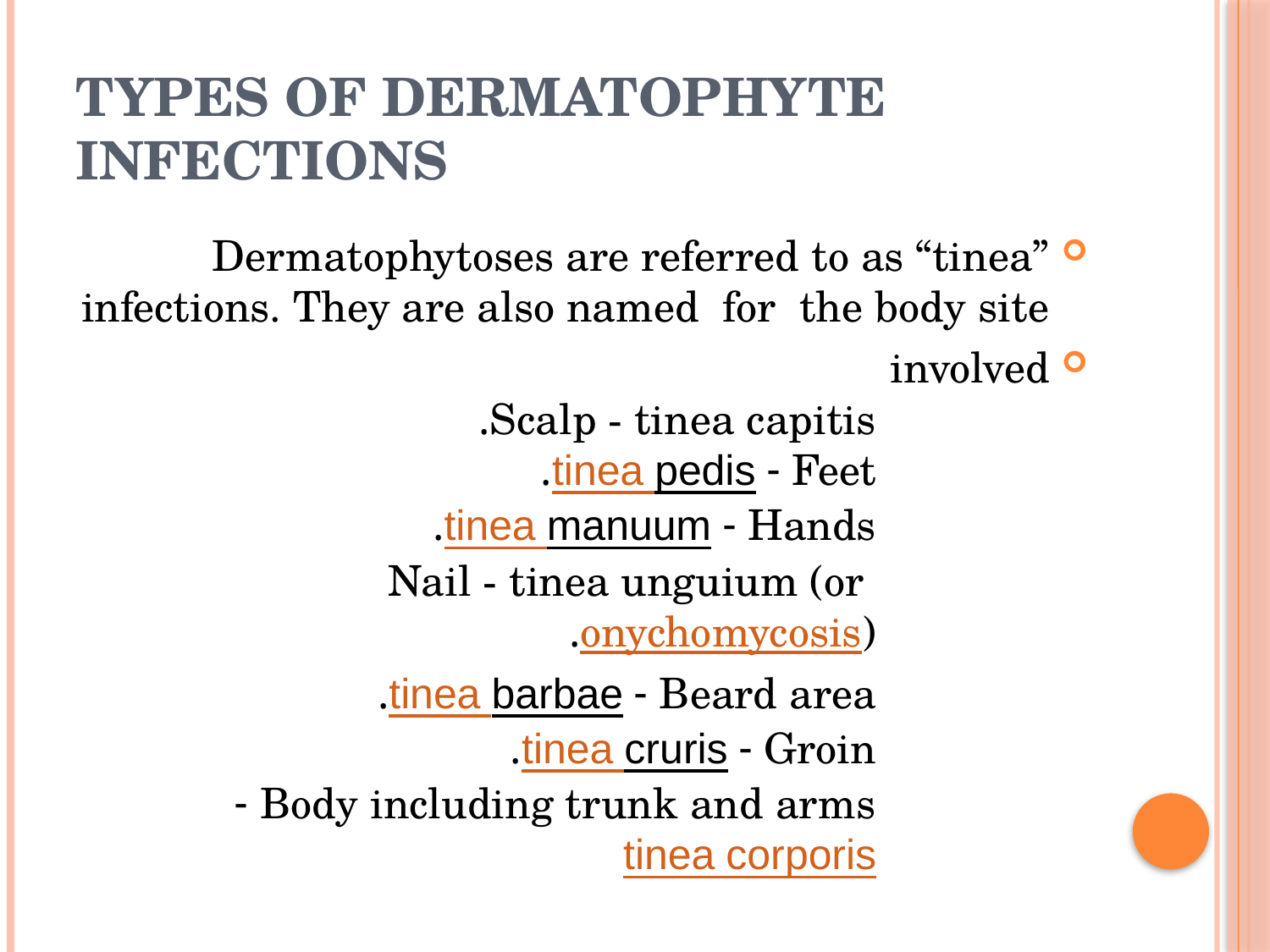

# Types of Dermatophyte Infections
Dermatophytoses are referred to as “tinea” infections. They are also named  for  the body site
involved
Scalp - tinea capitis.
Feet - tinea pedis.
Hands - tinea manuum.
Nail - tinea unguium (or onychomycosis).
Beard area - tinea barbae.
Groin - tinea cruris.
Body including trunk and arms - tinea corporis